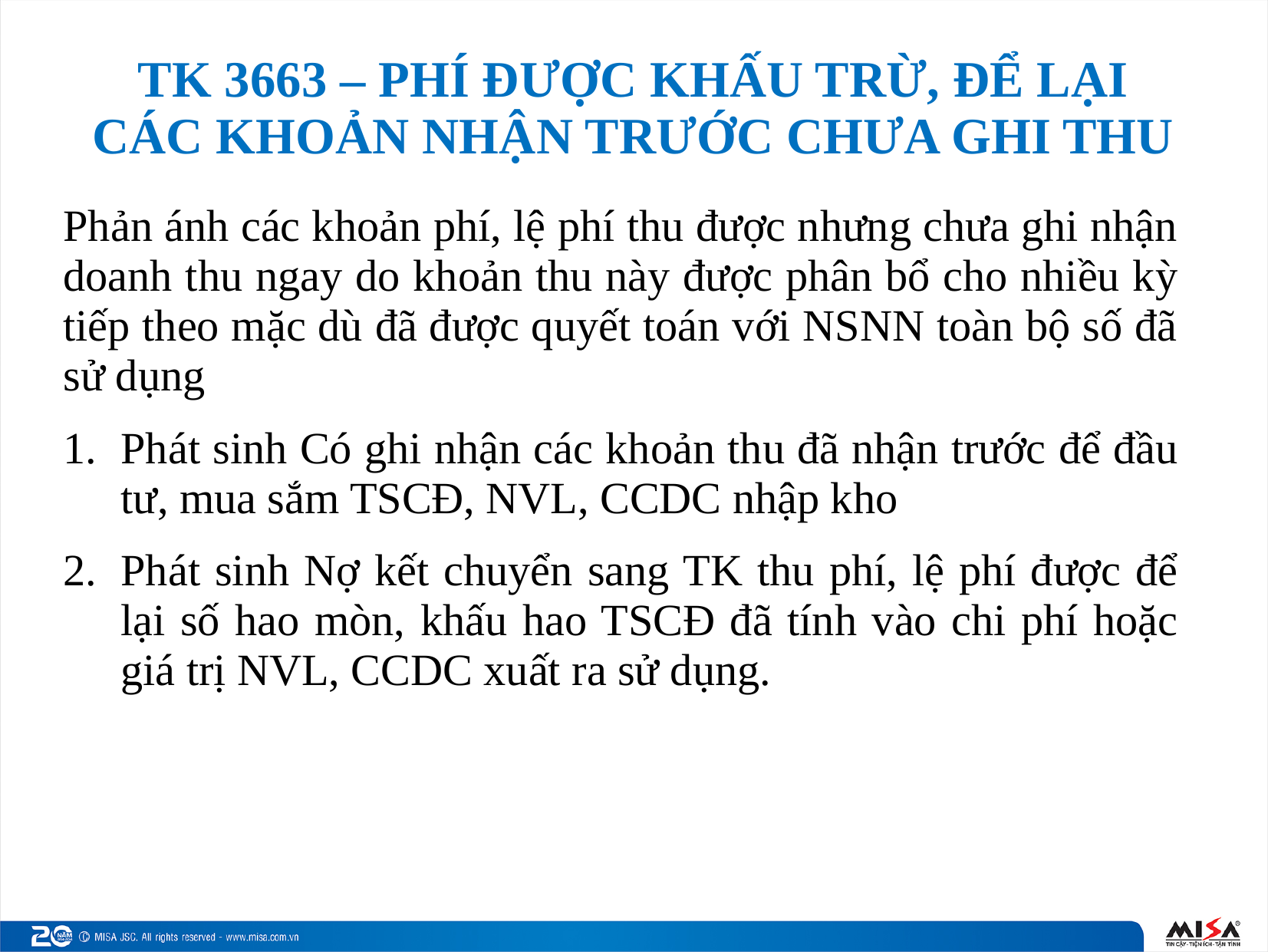

# TK 3663 – PHÍ ĐƯỢC KHẤU TRỪ, ĐỂ LẠI CÁC KHOẢN NHẬN TRƯỚC CHƯA GHI THU
Phản ánh các khoản phí, lệ phí thu được nhưng chưa ghi nhận doanh thu ngay do khoản thu này được phân bổ cho nhiều kỳ tiếp theo mặc dù đã được quyết toán với NSNN toàn bộ số đã sử dụng
Phát sinh Có ghi nhận các khoản thu đã nhận trước để đầu tư, mua sắm TSCĐ, NVL, CCDC nhập kho
Phát sinh Nợ kết chuyển sang TK thu phí, lệ phí được để lại số hao mòn, khấu hao TSCĐ đã tính vào chi phí hoặc giá trị NVL, CCDC xuất ra sử dụng.